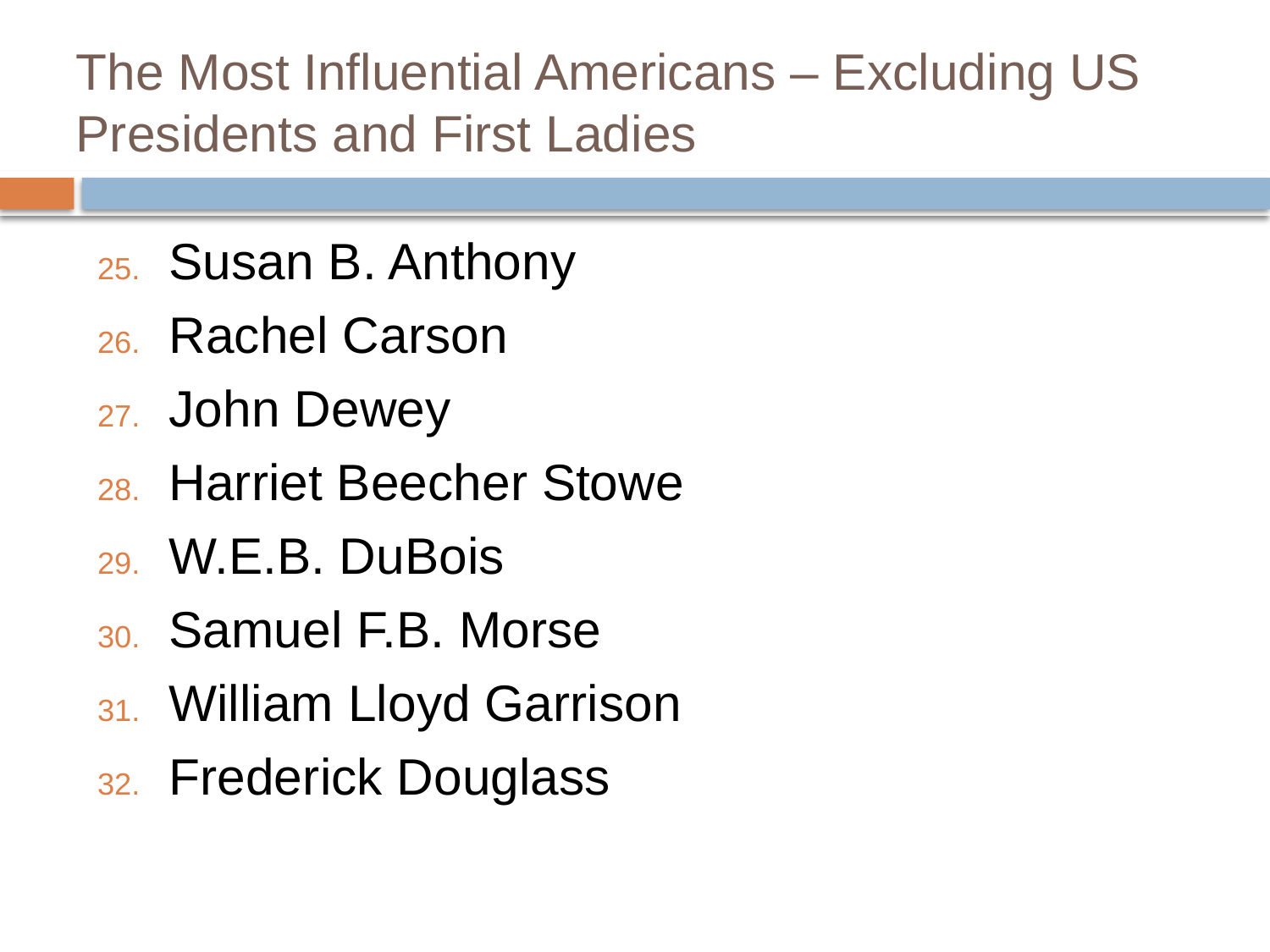

# The Most Influential Americans – Excluding US Presidents and First Ladies
Susan B. Anthony
Rachel Carson
John Dewey
Harriet Beecher Stowe
W.E.B. DuBois
Samuel F.B. Morse
William Lloyd Garrison
Frederick Douglass